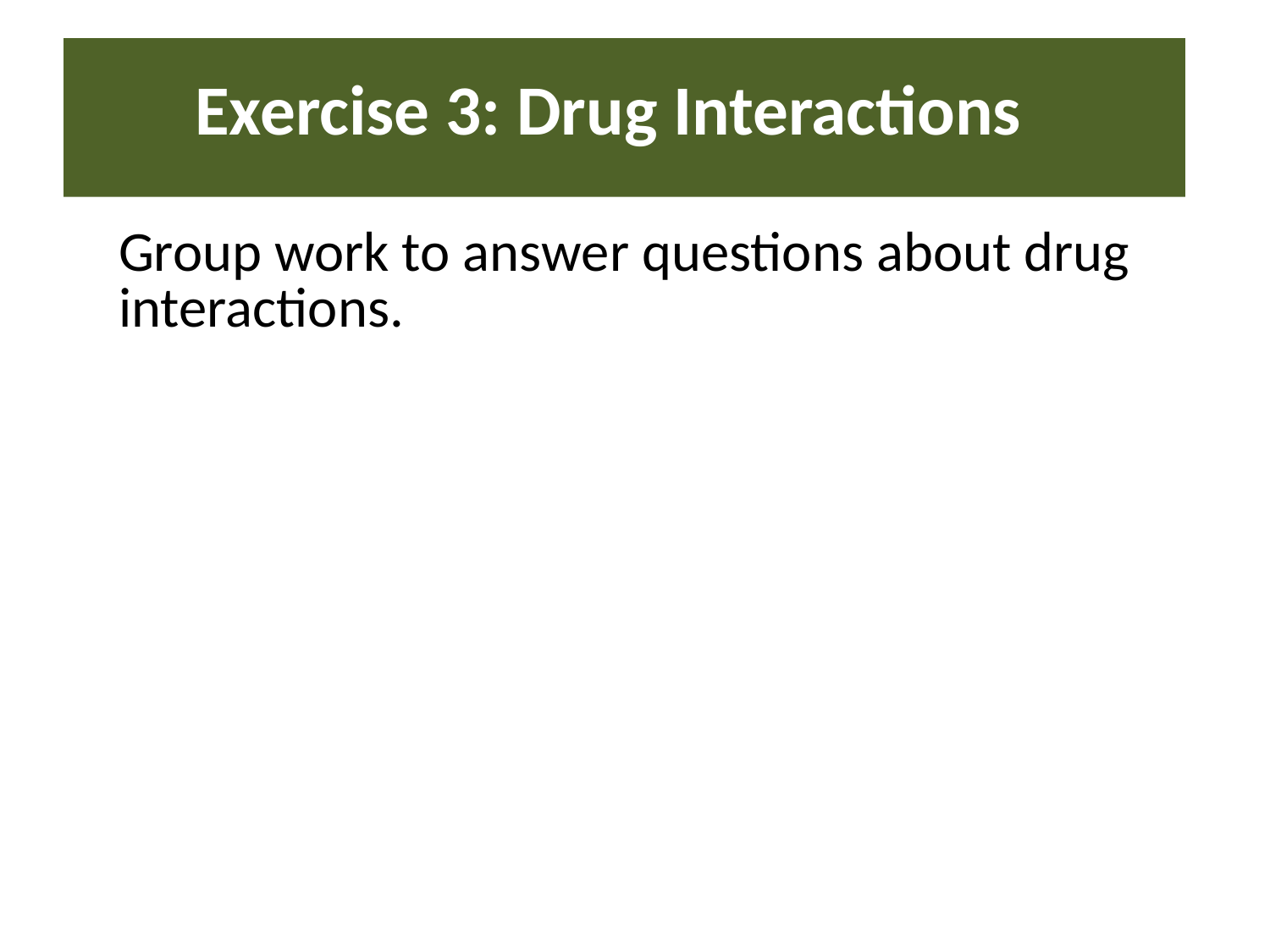

# Exercise 3: Drug Interactions
Group work to answer questions about drug interactions.